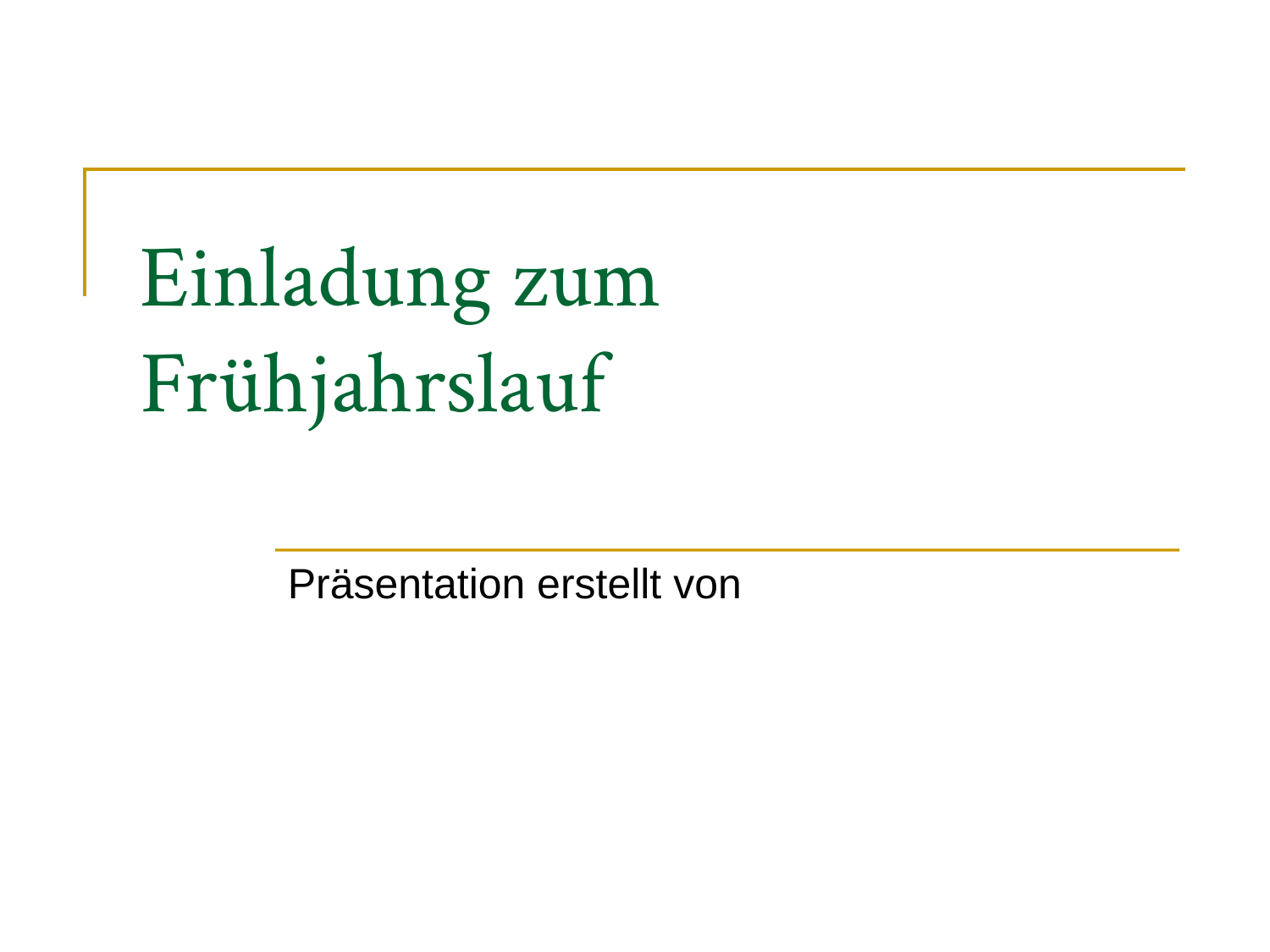

# Einladung zum Frühjahrslauf
Präsentation erstellt von